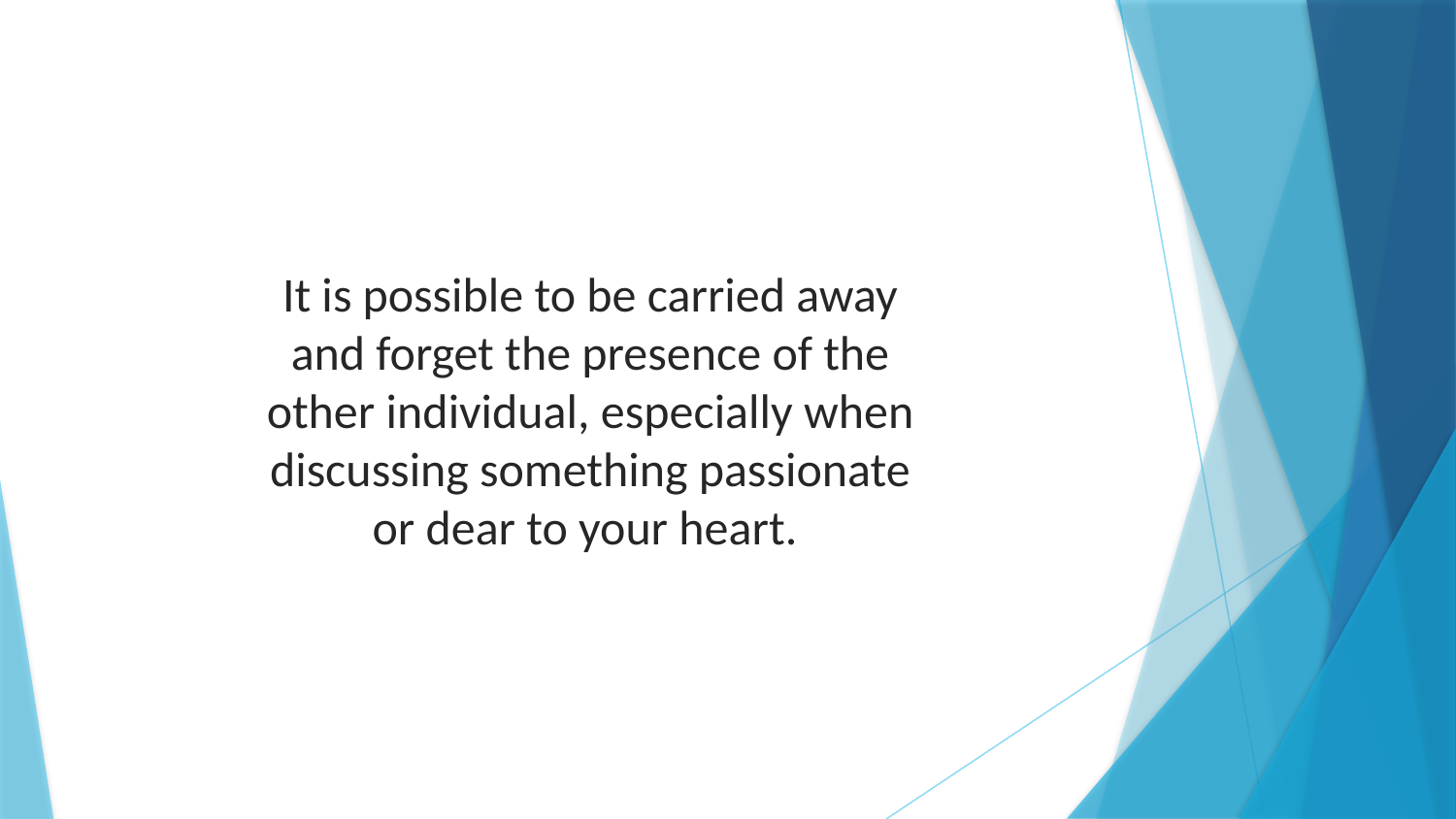

It is possible to be carried away and forget the presence of the other individual, especially when discussing something passionate or dear to your heart.